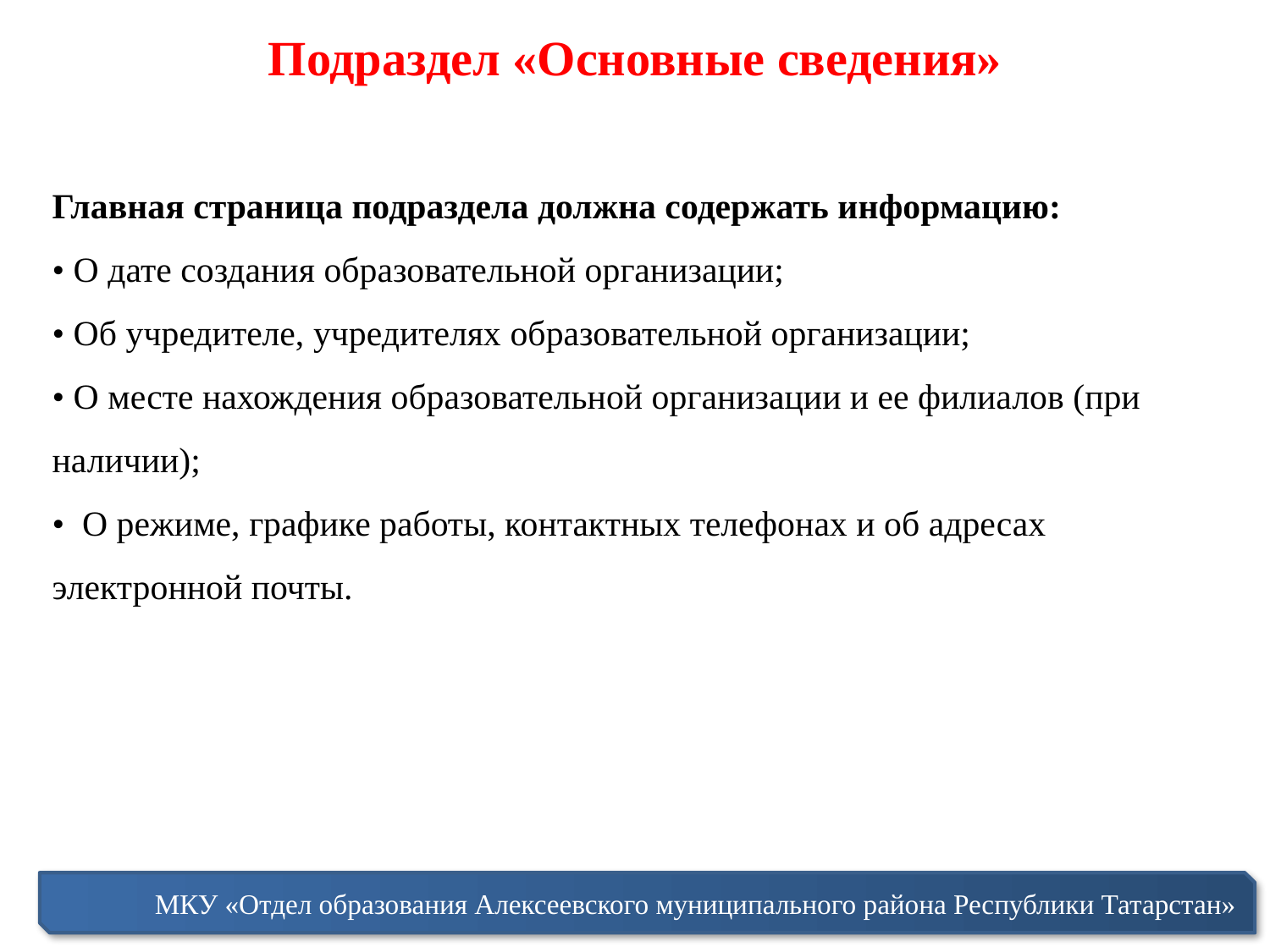

Подраздел «Основные сведения»
Главная страница подраздела должна содержать информацию:
• О дате создания образовательной организации;
• Об учредителе, учредителях образовательной организации;
• О месте нахождения образовательной организации и ее филиалов (при наличии);
•  О режиме, графике работы, контактных телефонах и об адресах электронной почты.

МКУ «Отдел образования Алексеевского муниципального района Республики Татарстан»